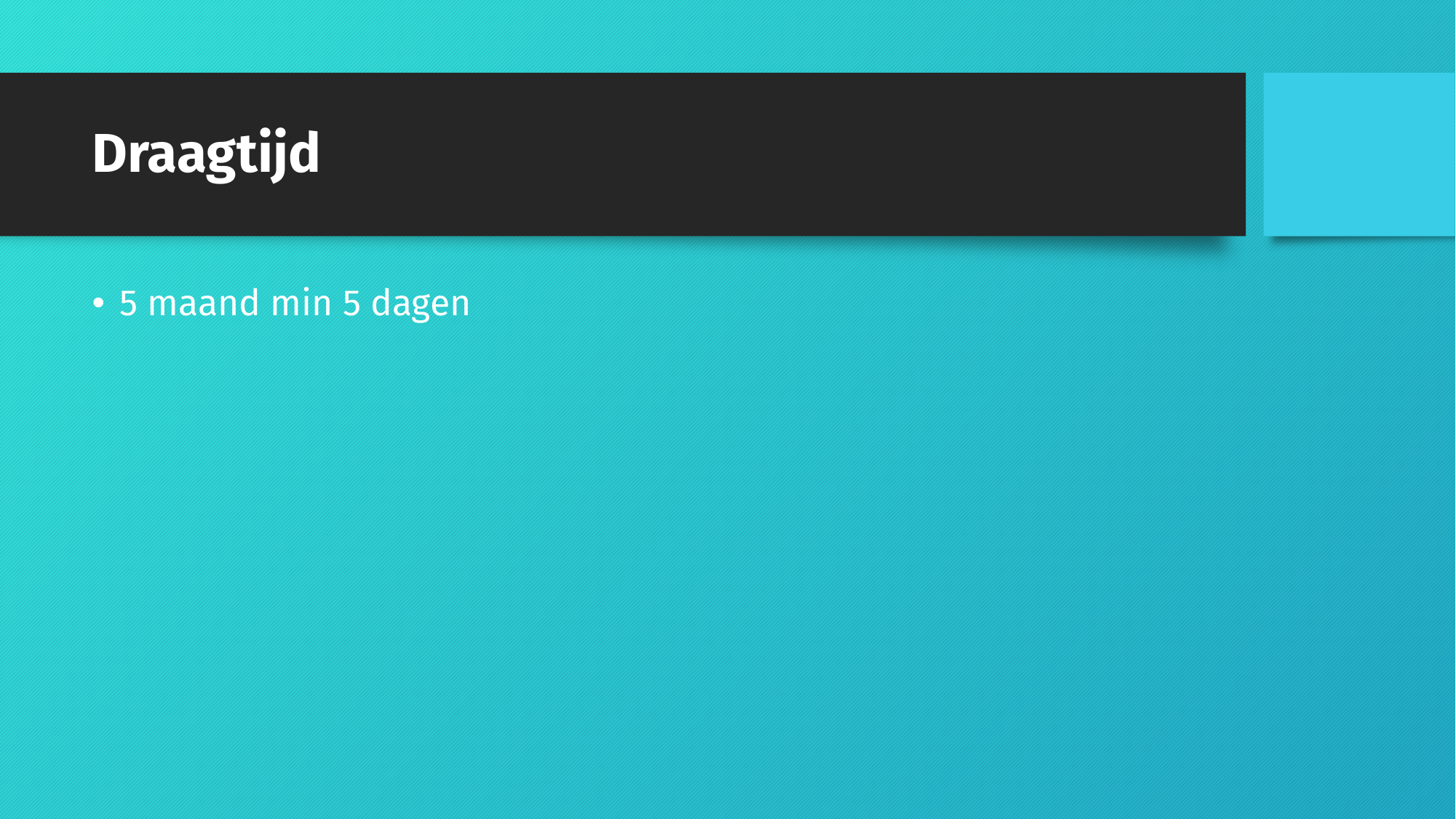

# Draagtijd
5 maand min 5 dagen